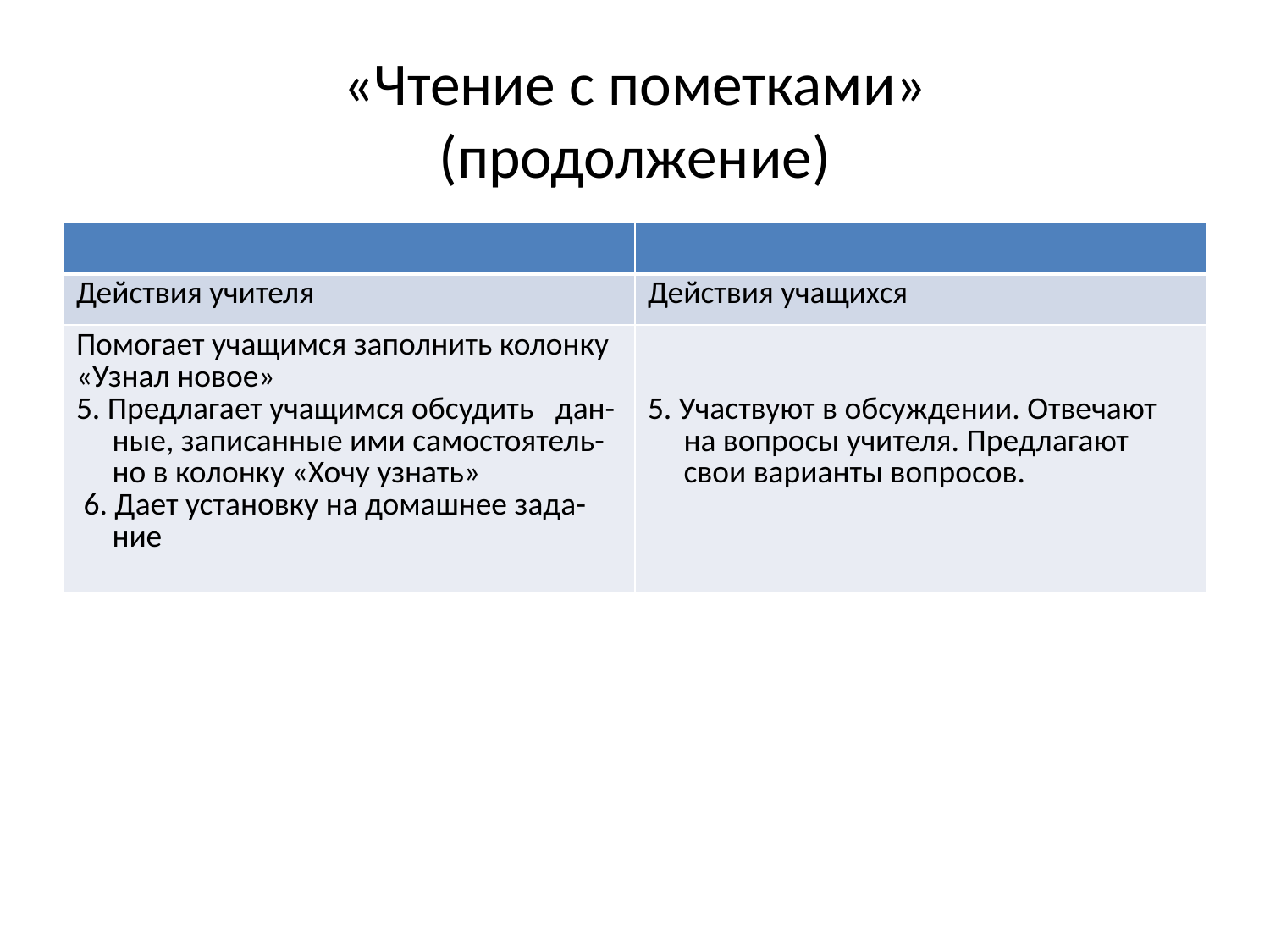

# «Чтение с пометками» (продолжение)
|  |  |
| --- | --- |
| Действия учителя | Действия учащихся |
| Помогает учащимся заполнить колонку «Узнал новое» 5. Предлагает учащимся обсудить дан- ные, записанные ими самостоятель- но в колонку «Хочу узнать» 6. Дает установку на домашнее зада- ние | 5. Участвуют в обсуждении. Отвечают на вопросы учителя. Предлагают свои варианты вопросов. |